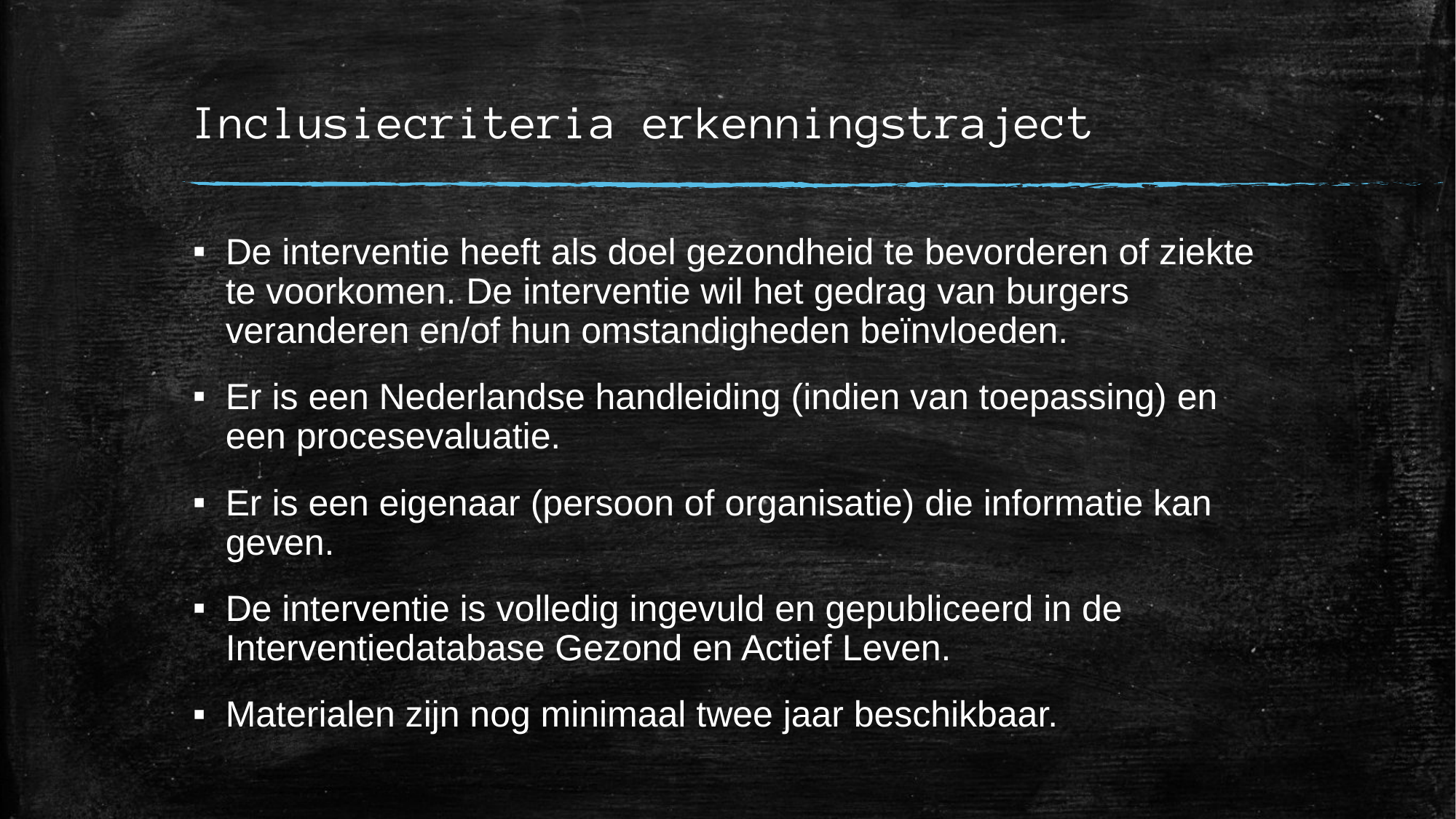

# Inclusiecriteria erkenningstraject
De interventie heeft als doel gezondheid te bevorderen of ziekte te voorkomen. De interventie wil het gedrag van burgers veranderen en/of hun omstandigheden beïnvloeden.
Er is een Nederlandse handleiding (indien van toepassing) en een procesevaluatie.
Er is een eigenaar (persoon of organisatie) die informatie kan geven.
De interventie is volledig ingevuld en gepubliceerd in de Interventiedatabase Gezond en Actief Leven.
Materialen zijn nog minimaal twee jaar beschikbaar.